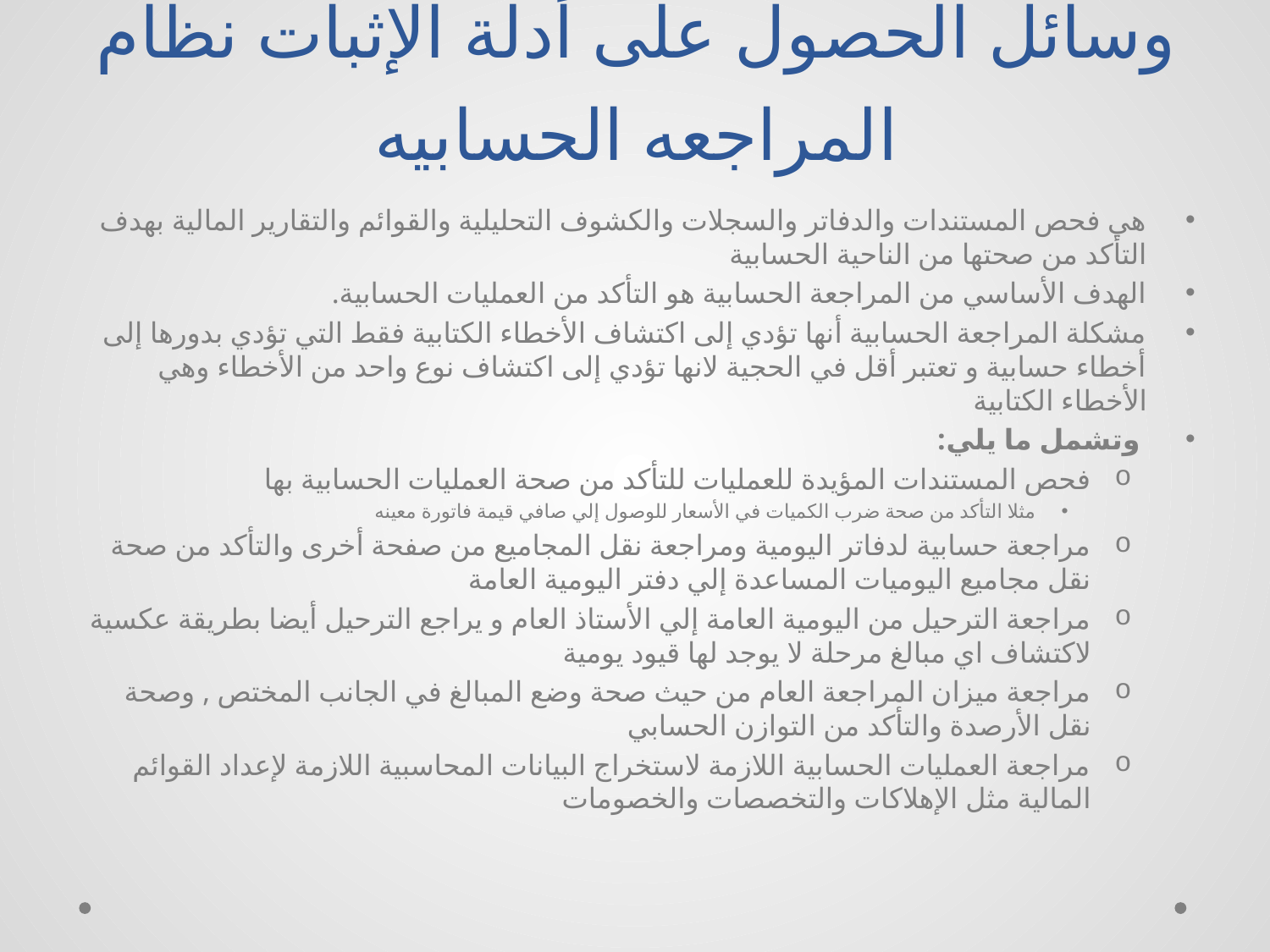

# وسائل الحصول على أدلة الإثبات نظام المراجعه الحسابيه
هي فحص المستندات والدفاتر والسجلات والكشوف التحليلية والقوائم والتقارير المالية بهدف التأكد من صحتها من الناحية الحسابية
الهدف الأساسي من المراجعة الحسابية هو التأكد من العمليات الحسابية.
مشكلة المراجعة الحسابية أنها تؤدي إلى اكتشاف الأخطاء الكتابية فقط التي تؤدي بدورها إلى أخطاء حسابية و تعتبر أقل في الحجية لانها تؤدي إلى اكتشاف نوع واحد من الأخطاء وهي الأخطاء الكتابية
 وتشمل ما يلي:
فحص المستندات المؤيدة للعمليات للتأكد من صحة العمليات الحسابية بها
مثلا التأكد من صحة ضرب الكميات في الأسعار للوصول إلي صافي قيمة فاتورة معينه
مراجعة حسابية لدفاتر اليومية ومراجعة نقل المجاميع من صفحة أخرى والتأكد من صحة نقل مجاميع اليوميات المساعدة إلي دفتر اليومية العامة
مراجعة الترحيل من اليومية العامة إلي الأستاذ العام و يراجع الترحيل أيضا بطريقة عكسية لاكتشاف اي مبالغ مرحلة لا يوجد لها قيود يومية
مراجعة ميزان المراجعة العام من حيث صحة وضع المبالغ في الجانب المختص , وصحة نقل الأرصدة والتأكد من التوازن الحسابي
مراجعة العمليات الحسابية اللازمة لاستخراج البيانات المحاسبية اللازمة لإعداد القوائم المالية مثل الإهلاكات والتخصصات والخصومات